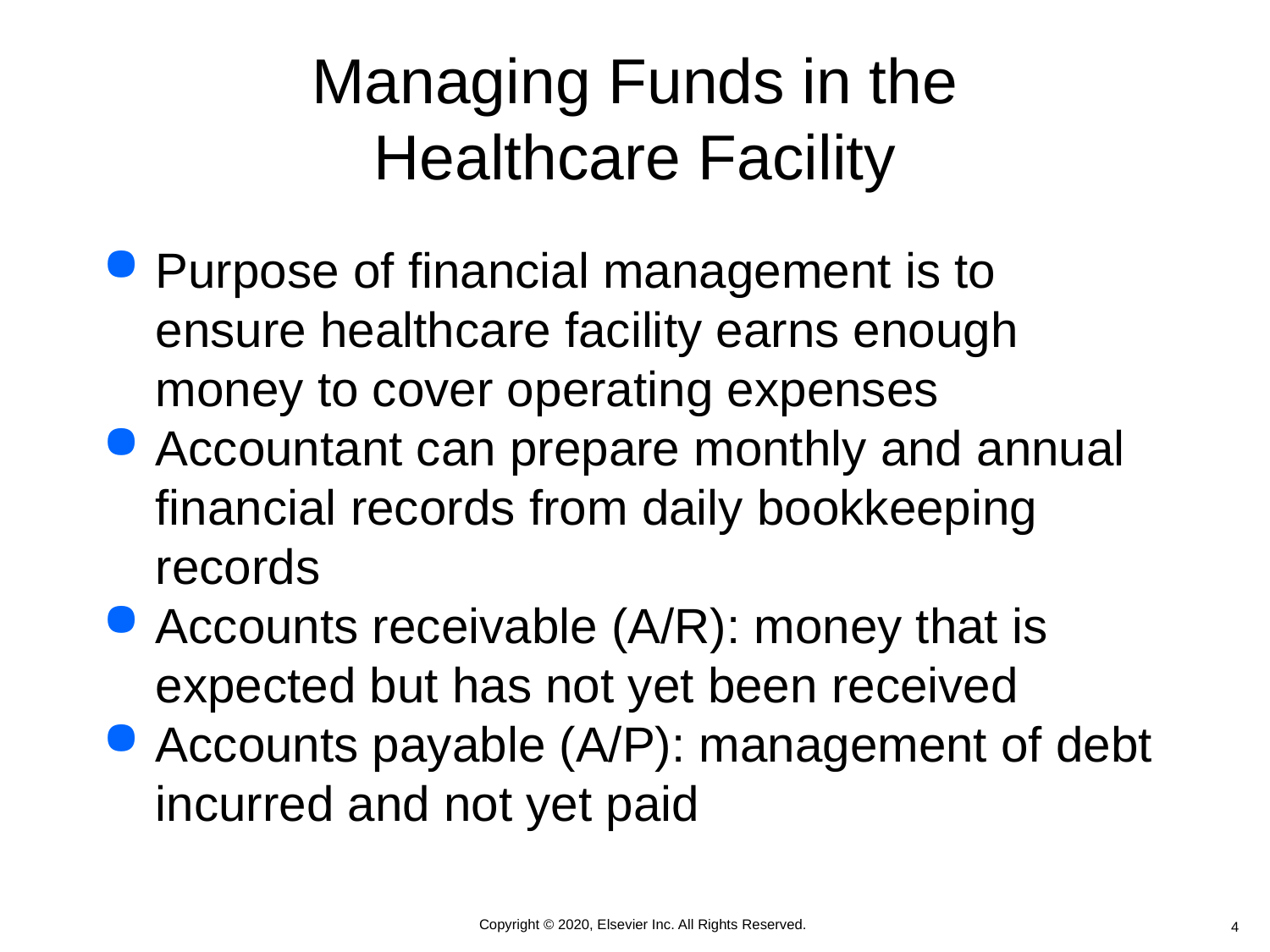

# Managing Funds in the Healthcare Facility
Purpose of financial management is to ensure healthcare facility earns enough money to cover operating expenses
Accountant can prepare monthly and annual financial records from daily bookkeeping records
Accounts receivable (A/R): money that is expected but has not yet been received
Accounts payable (A/P): management of debt incurred and not yet paid